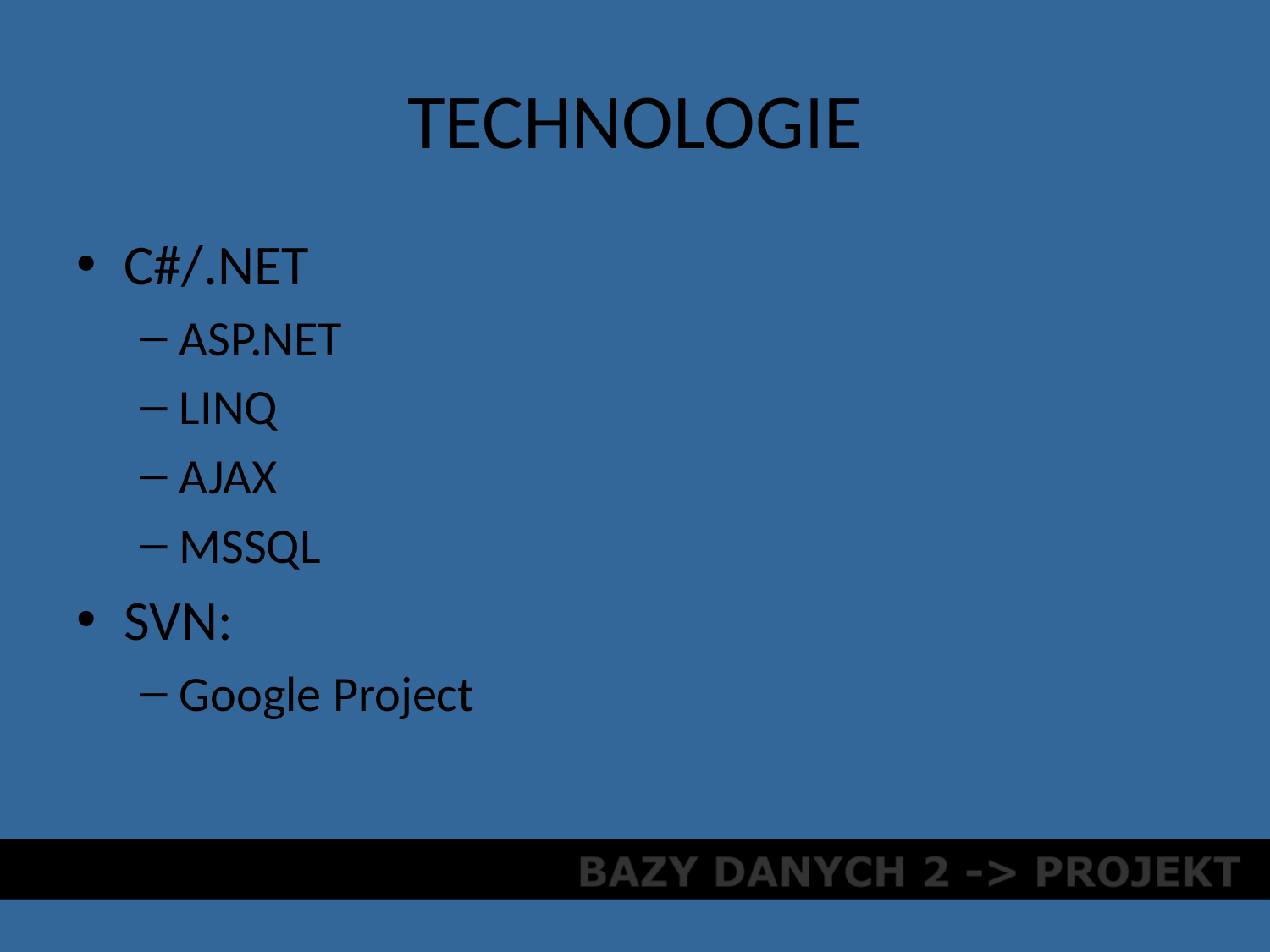

# TECHNOLOGIE
C#/.NET
ASP.NET
LINQ
AJAX
MSSQL
SVN:
Google Project